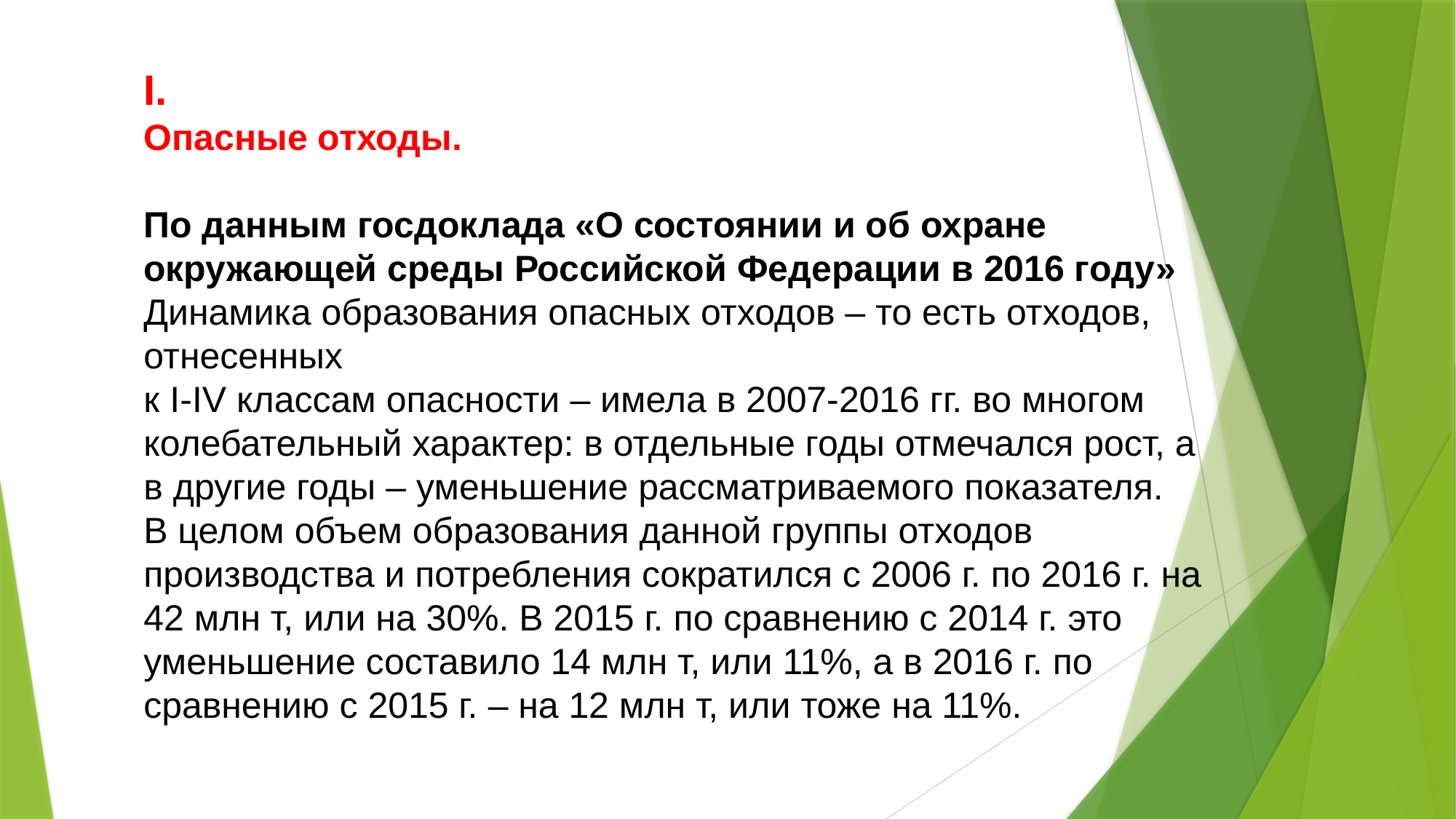

I.
Опасные отходы.

По данным госдоклада «О состоянии и об охране окружающей среды Российской Федерации в 2016 году»
Динамика образования опасных отходов – то есть отходов, отнесенных
к I-IV классам опасности – имела в 2007-2016 гг. во многом колебательный характер: в отдельные годы отмечался рост, а в другие годы – уменьшение рассматриваемого показателя.
В целом объем образования данной группы отходов производства и потребления сократился с 2006 г. по 2016 г. на 42 млн т, или на 30%. В 2015 г. по сравнению с 2014 г. это уменьшение составило 14 млн т, или 11%, а в 2016 г. по сравнению с 2015 г. – на 12 млн т, или тоже на 11%.